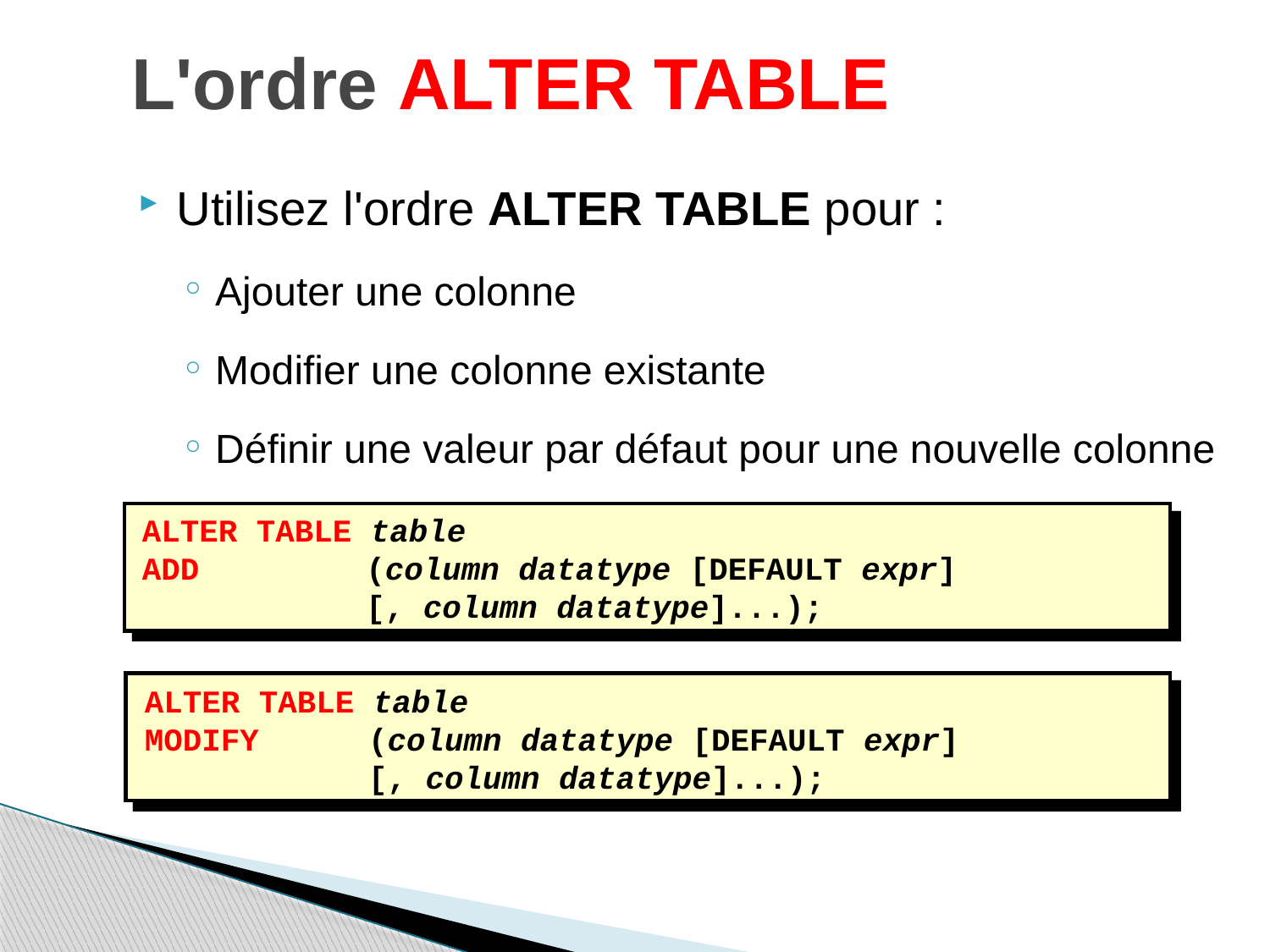

# L'ordre ALTER TABLE
Utilisez l'ordre ALTER TABLE pour :
Ajouter une colonne
Modifier une colonne existante
Définir une valeur par défaut pour une nouvelle colonne
ALTER TABLE table
ADD		   (column datatype [DEFAULT expr]
		   [, column datatype]...);

ALTER TABLE table
MODIFY	   (column datatype [DEFAULT expr]
		   [, column datatype]...);